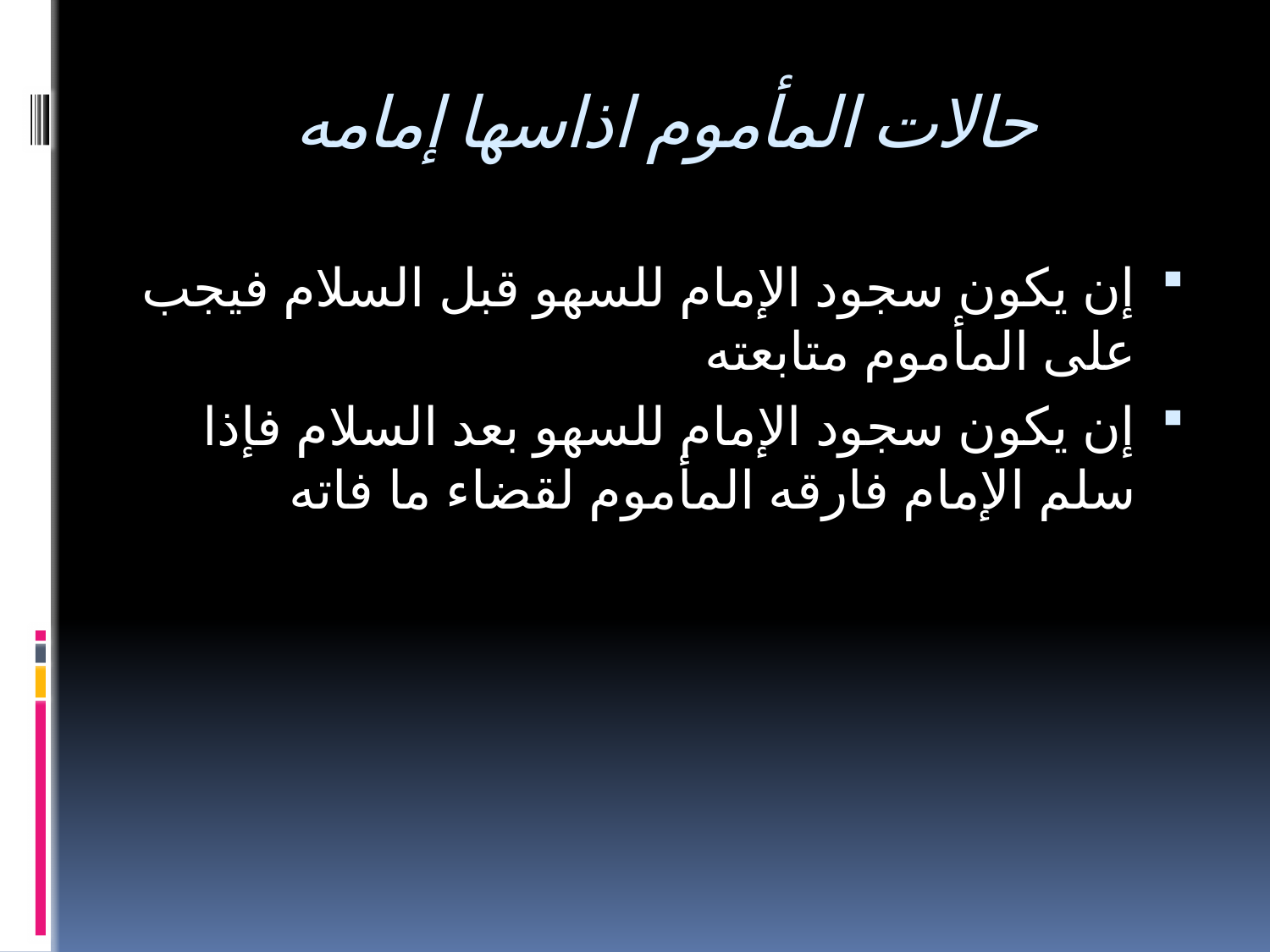

# حالات المأموم اذاسها إمامه
إن يكون سجود الإمام للسهو قبل السلام فيجب على المأموم متابعته
إن يكون سجود الإمام للسهو بعد السلام فإذا سلم الإمام فارقه المأموم لقضاء ما فاته